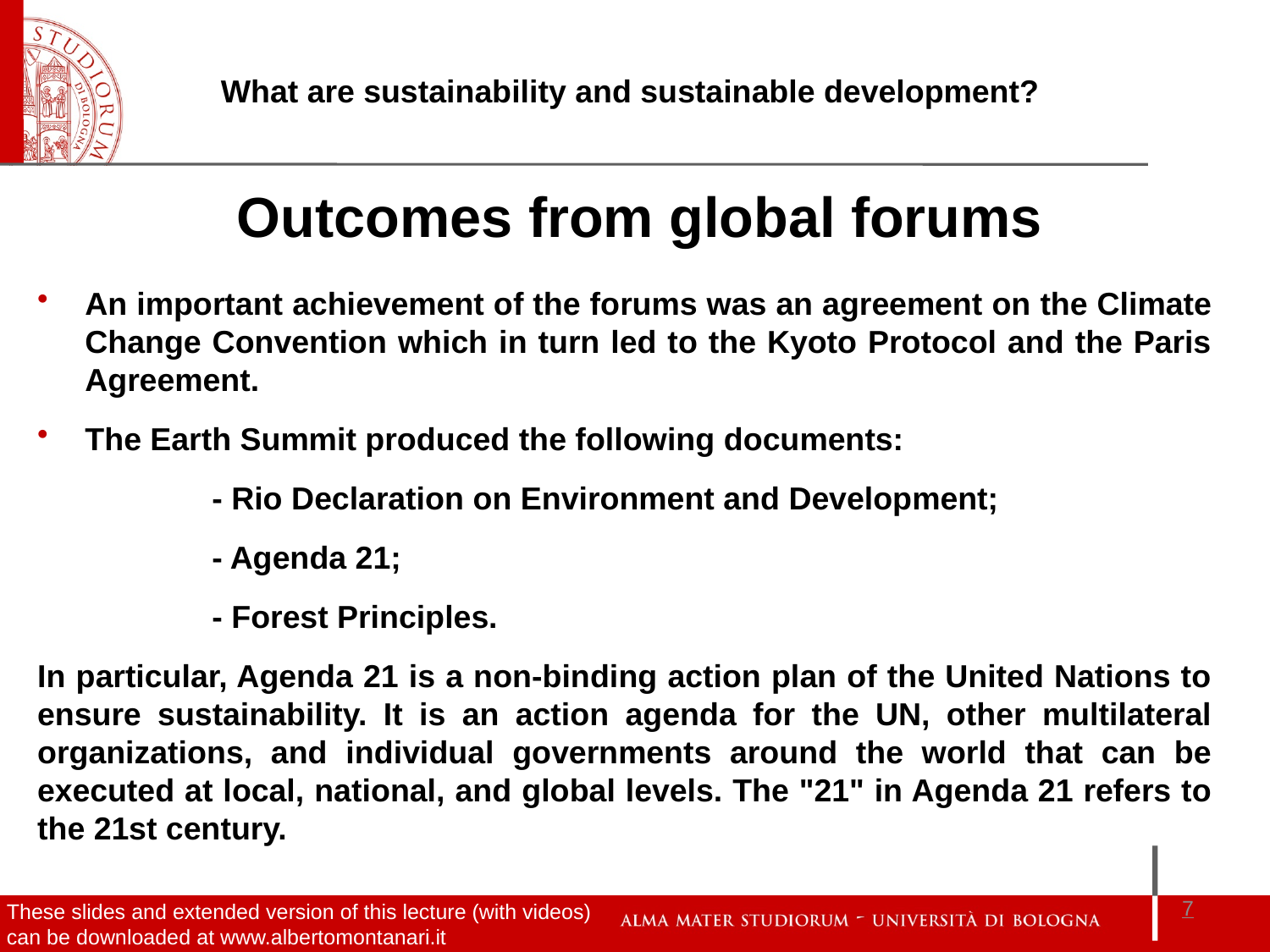

Outcomes from global forums
An important achievement of the forums was an agreement on the Climate Change Convention which in turn led to the Kyoto Protocol and the Paris Agreement.
The Earth Summit produced the following documents:
	    	- Rio Declaration on Environment and Development;
		- Agenda 21;
		- Forest Principles.
In particular, Agenda 21 is a non-binding action plan of the United Nations to ensure sustainability. It is an action agenda for the UN, other multilateral organizations, and individual governments around the world that can be executed at local, national, and global levels. The "21" in Agenda 21 refers to the 21st century.
7